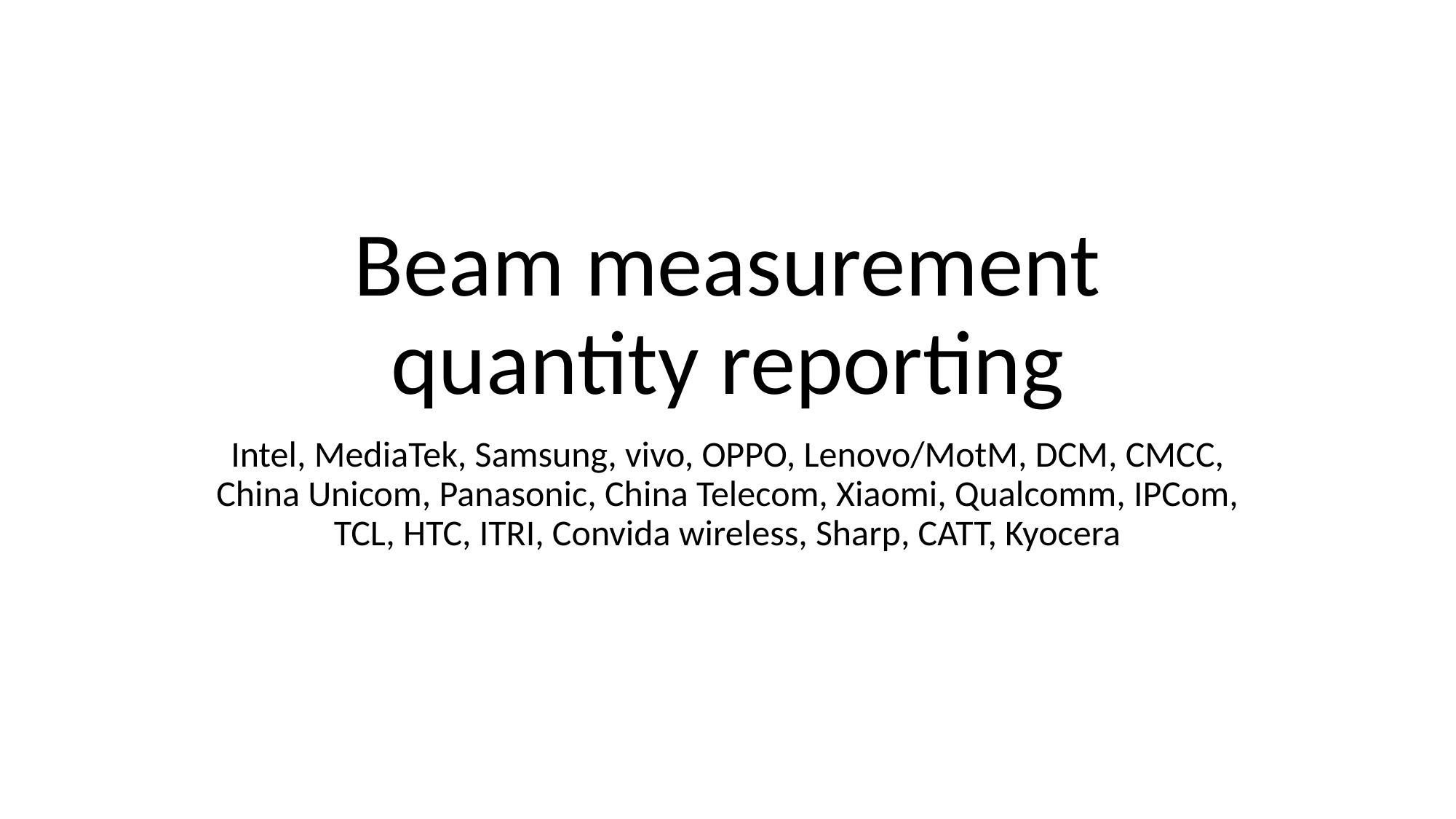

# Beam measurement quantity reporting
Intel, MediaTek, Samsung, vivo, OPPO, Lenovo/MotM, DCM, CMCC, China Unicom, Panasonic, China Telecom, Xiaomi, Qualcomm, IPCom, TCL, HTC, ITRI, Convida wireless, Sharp, CATT, Kyocera